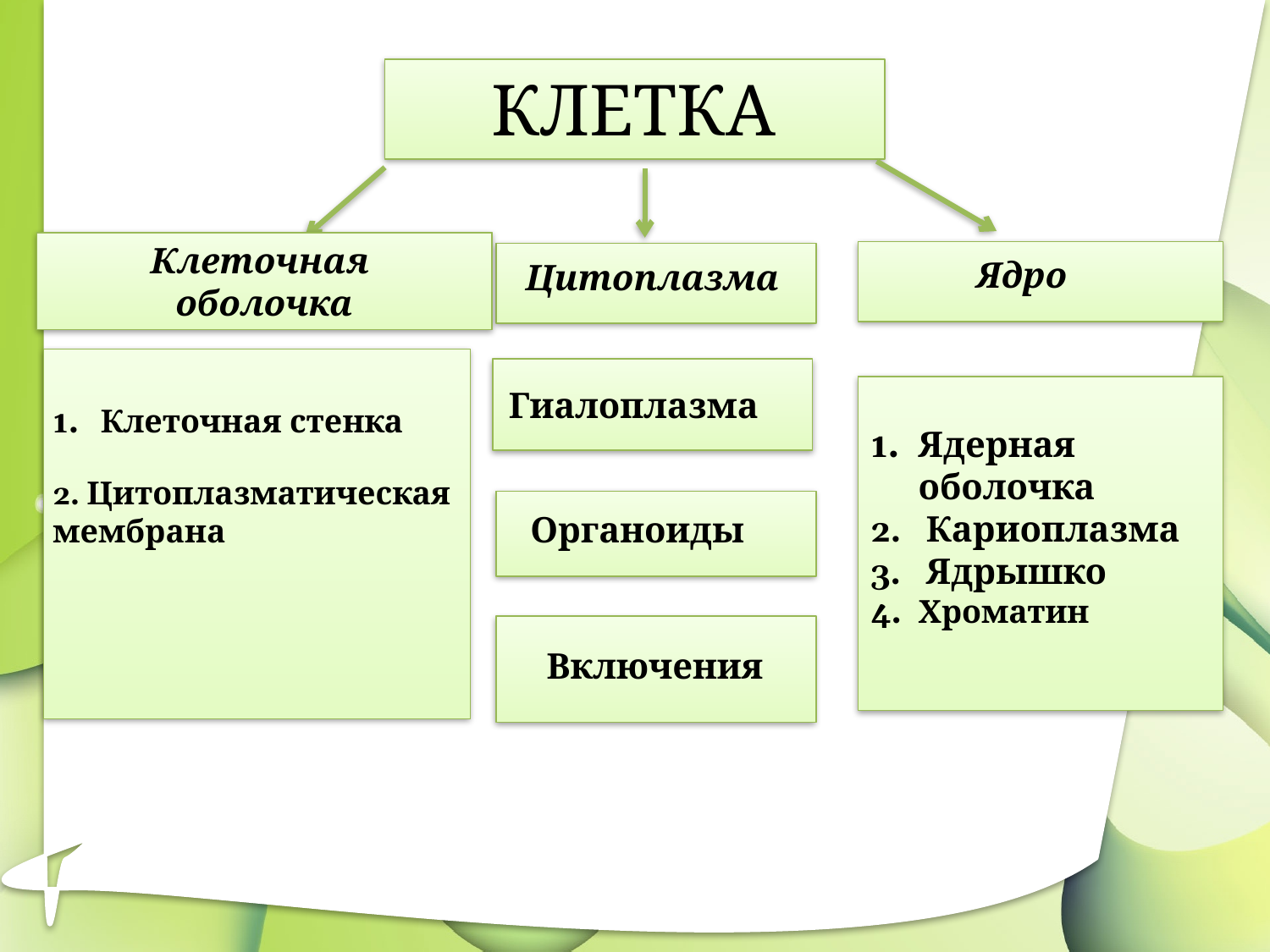

КЛЕТКА
Клеточная
оболочка

Ядро
Цитоплазма

Гиалоплазма
Клеточная стенка

2. Цитоплазматическая мембрана
Ядерная оболочка
 Кариоплазма
 Ядрышко
Хроматин

Органоиды

Включения